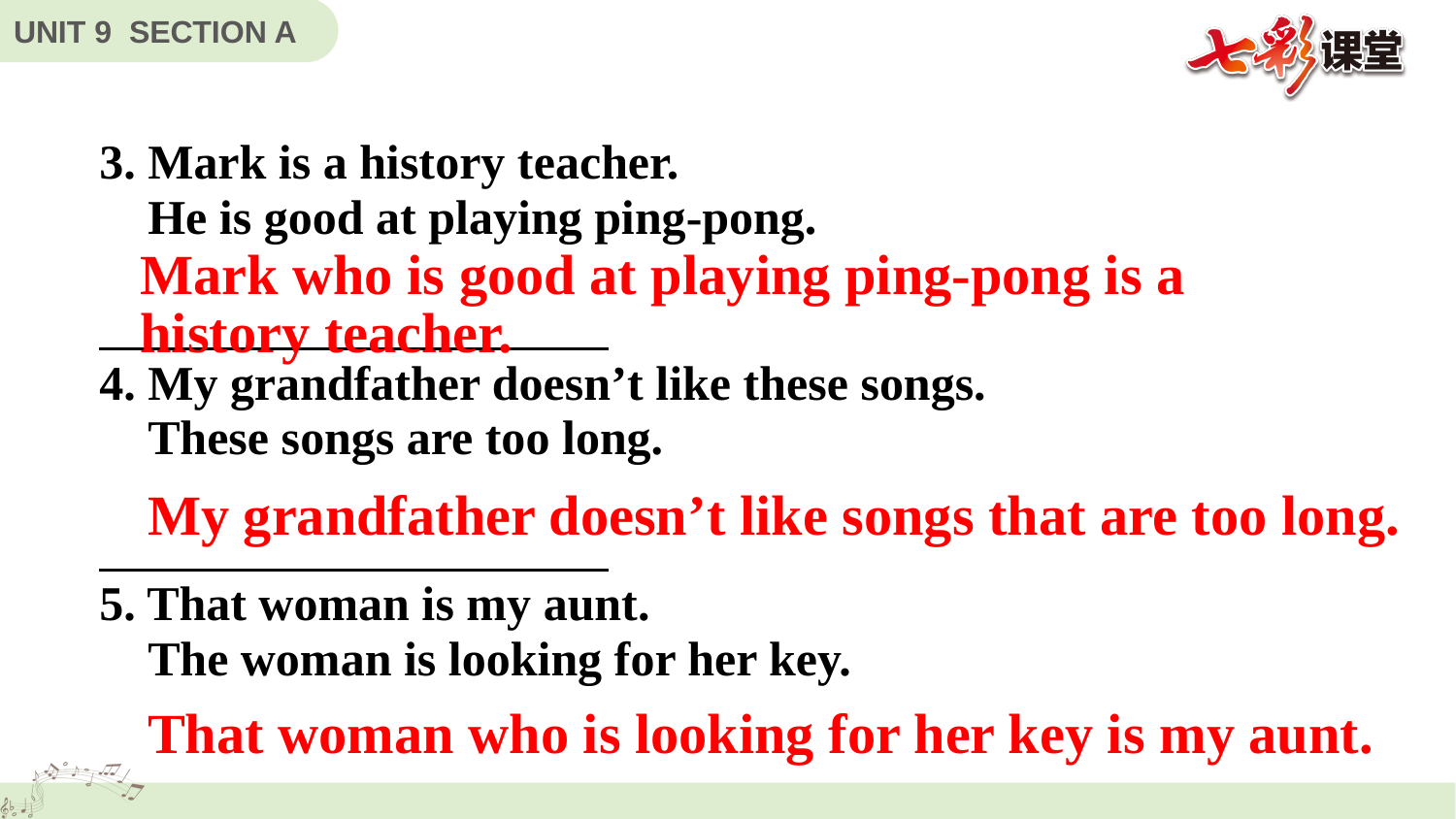

3. Mark is a history teacher.
    He is good at playing ping-pong.

4. My grandfather doesn’t like these songs.
    These songs are too long.

5. That woman is my aunt.
    The woman is looking for her key.
Mark who is good at playing ping-pong is a history teacher.
My grandfather doesn’t like songs that are too long.
That woman who is looking for her key is my aunt.